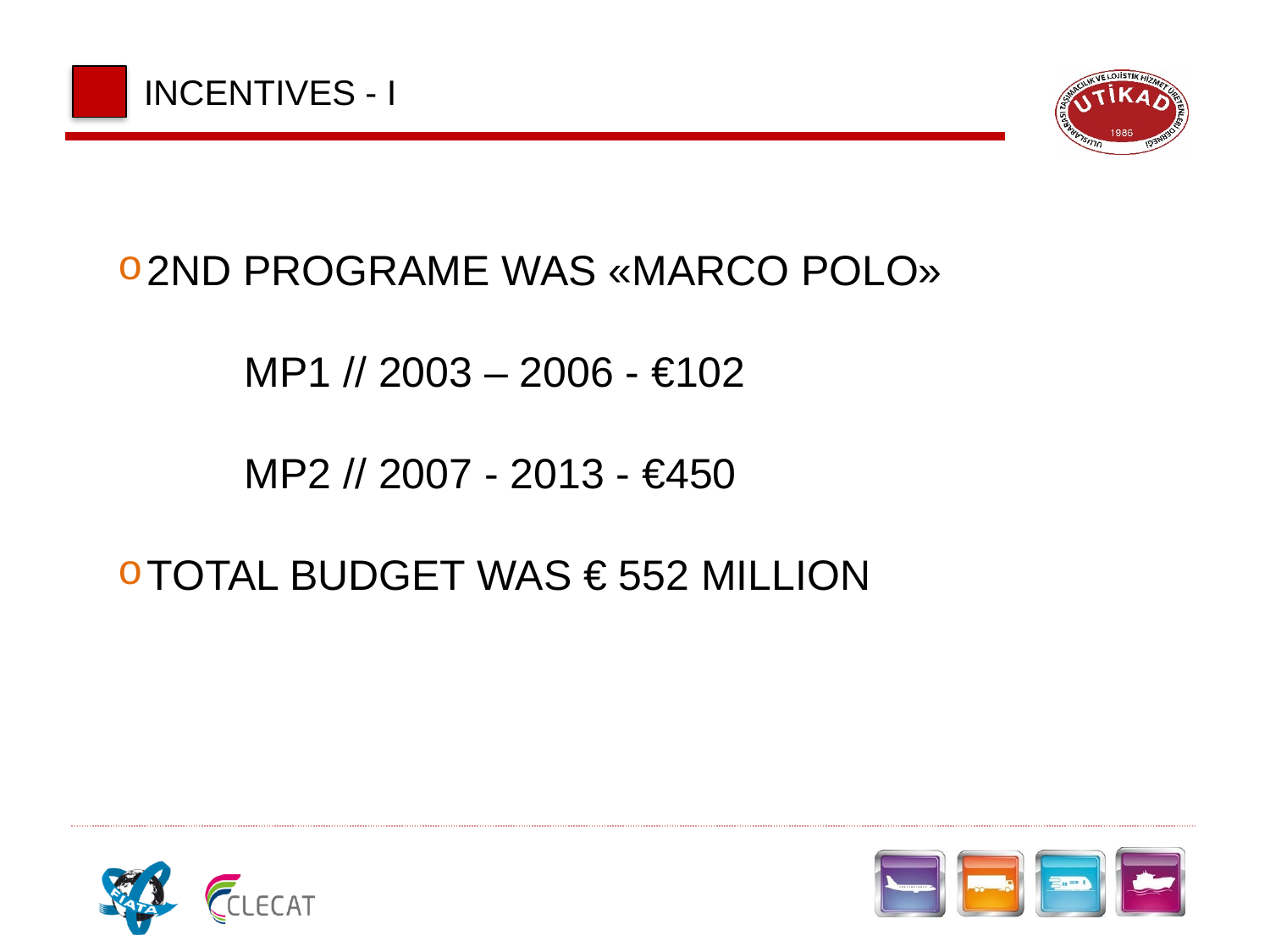

INCENTIVES - I
2ND PROGRAME WAS «MARCO POLO»
	MP1 // 2003 – 2006 - €102
	MP2 // 2007 - 2013 - €450
TOTAL BUDGET WAS € 552 MILLION